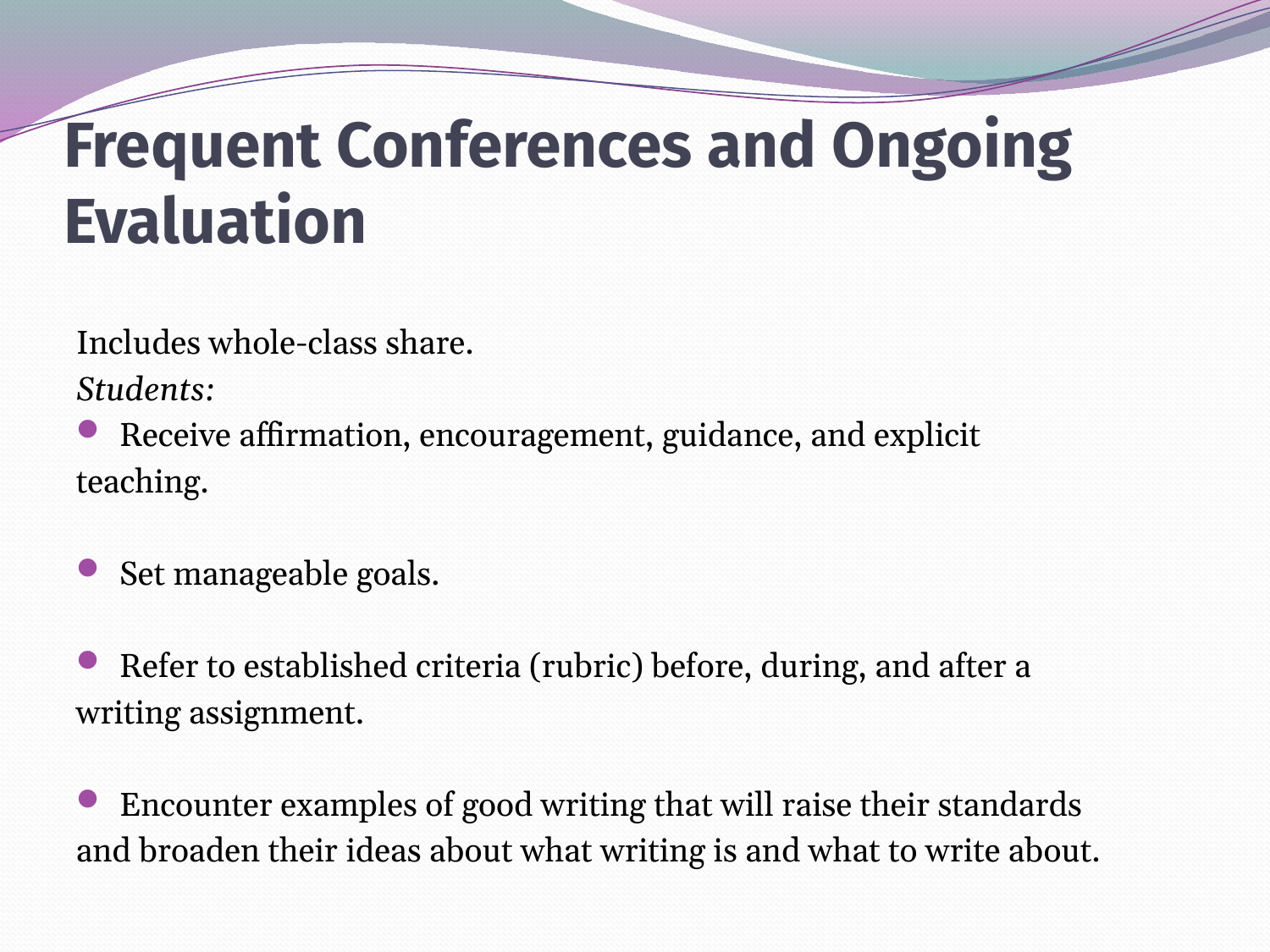

# Frequent Conferences and Ongoing Evaluation

Includes whole-class share.
Students:
 Receive affirmation, encouragement, guidance, and explicit
teaching.

 Set manageable goals.

 Refer to established criteria (rubric) before, during, and after a
writing assignment.

 Encounter examples of good writing that will raise their standards
and broaden their ideas about what writing is and what to write about.